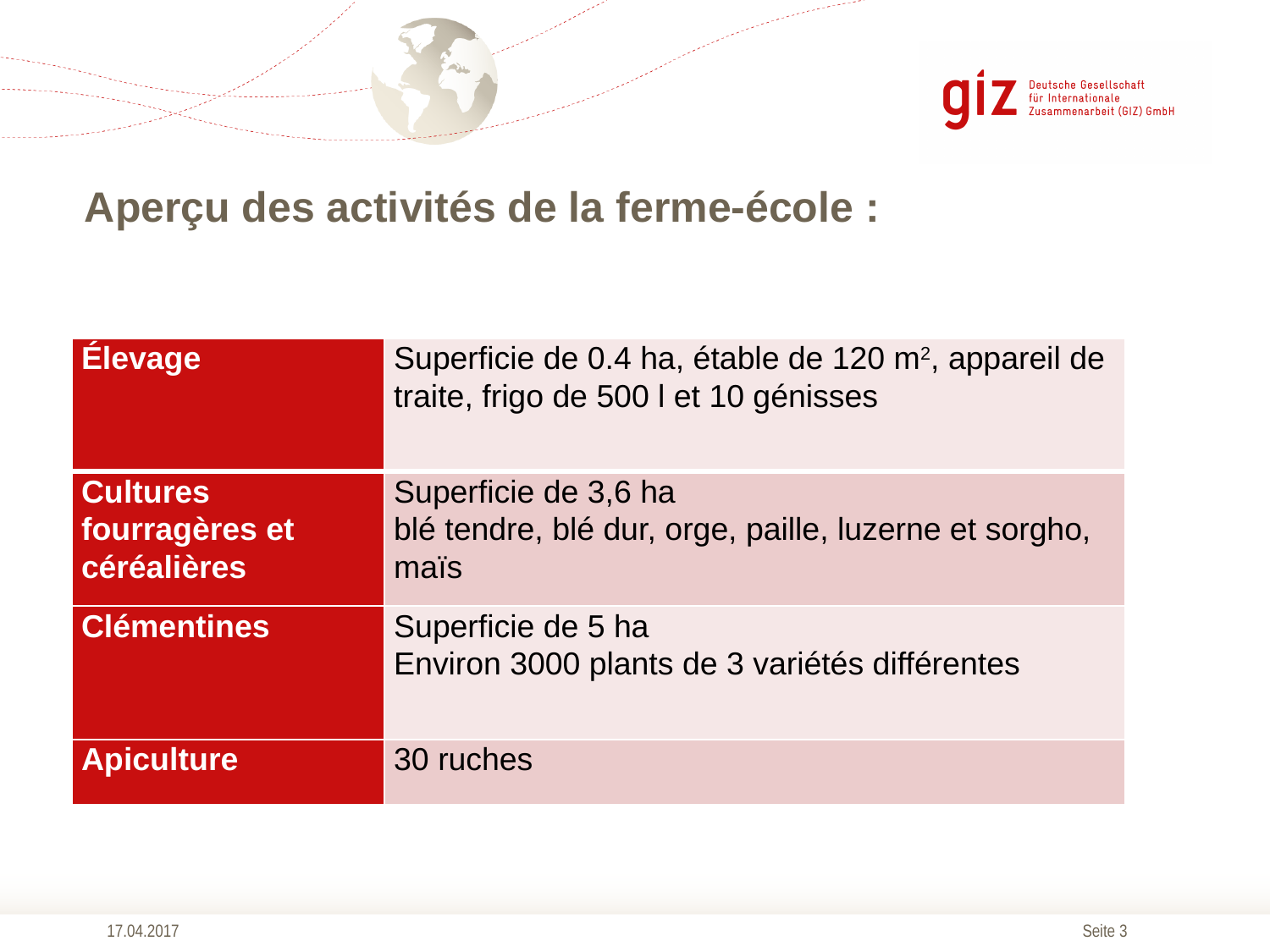

# Aperçu des activités de la ferme-école :

| Élevage | Superficie de 0.4 ha, étable de 120 m2, appareil de traite, frigo de 500 l et 10 génisses |
| --- | --- |
| Cultures fourragères et céréalières | Superficie de 3,6 ha blé tendre, blé dur, orge, paille, luzerne et sorgho, maïs |
| Clémentines | Superficie de 5 ha Environ 3000 plants de 3 variétés différentes |
| Apiculture | 30 ruches |
17.04.2017